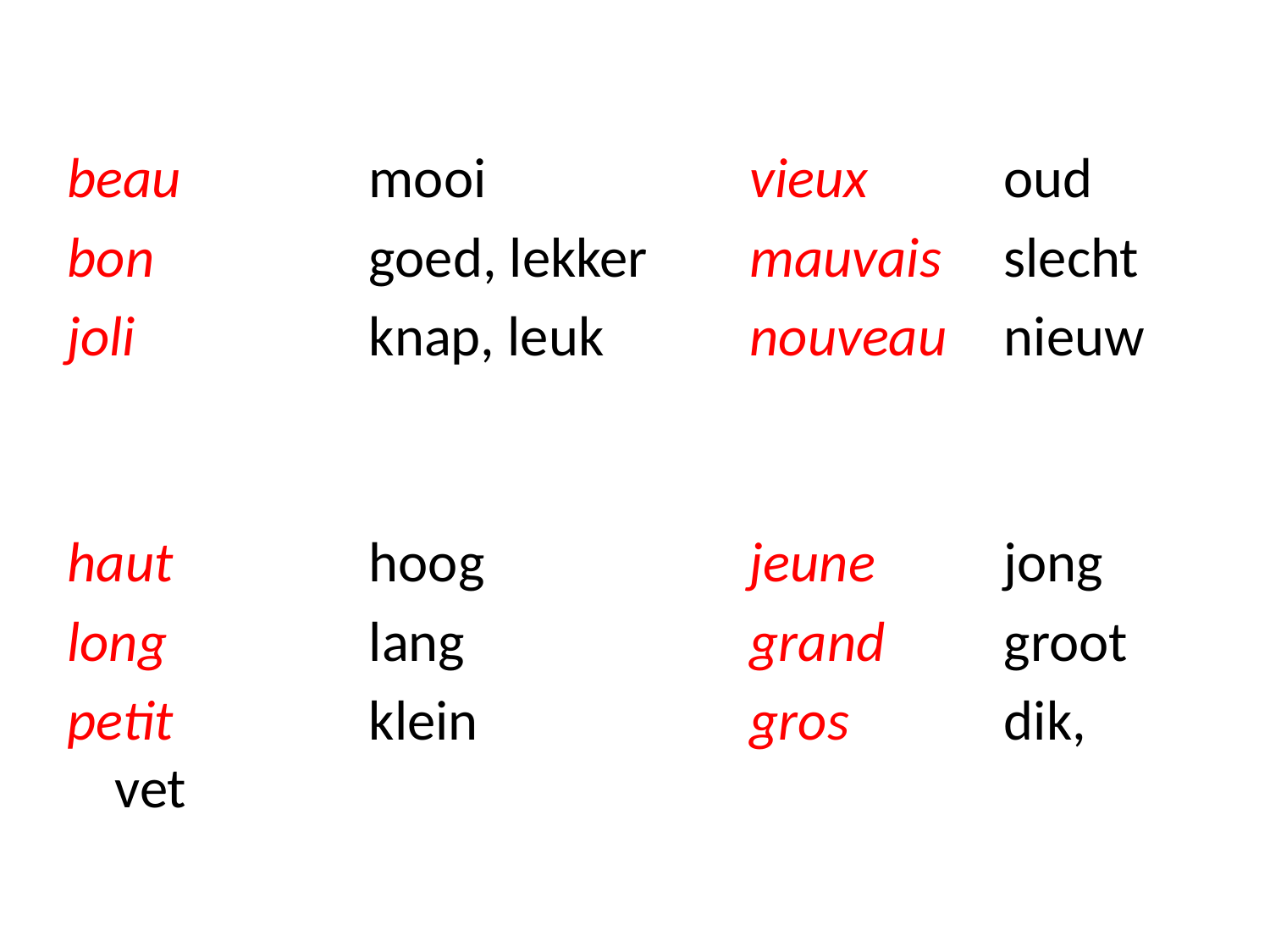

beau		mooi			vieux		oud
bon		goed, lekker	mauvais	slecht
joli		knap, leuk		nouveau	nieuw

haut		hoog			jeune		jong
long		lang			grand	groot
petit		klein			gros		dik, vet